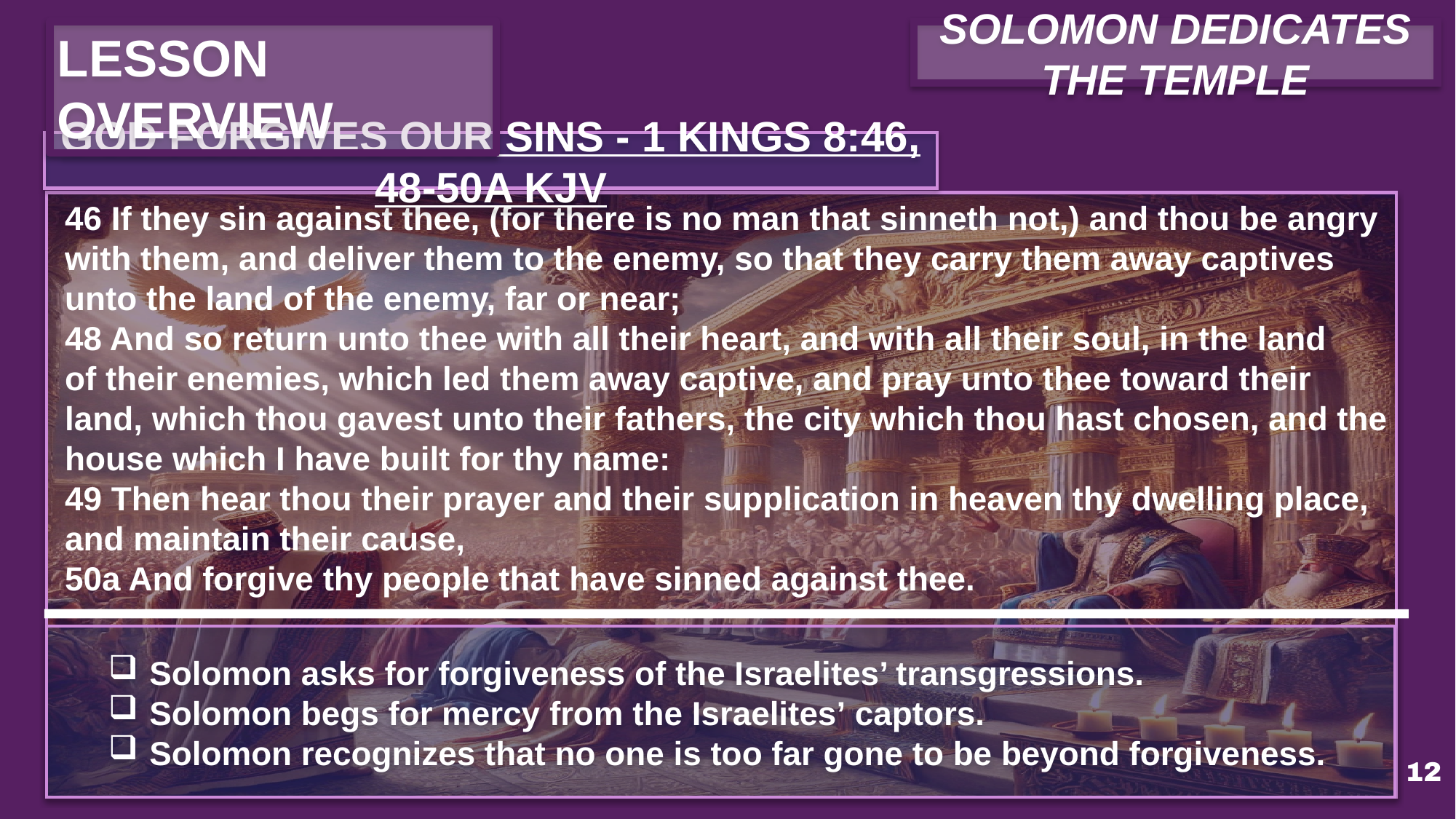

LESSON OVERVIEW
Solomon Dedicates the Temple
God Forgives Our Sins - 1 Kings 8:46, 48-50a KJV
46 If they sin against thee, (for there is no man that sinneth not,) and thou be angry with them, and deliver them to the enemy, so that they carry them away captives unto the land of the enemy, far or near;
48 And so return unto thee with all their heart, and with all their soul, in the land of their enemies, which led them away captive, and pray unto thee toward their land, which thou gavest unto their fathers, the city which thou hast chosen, and the house which I have built for thy name:
49 Then hear thou their prayer and their supplication in heaven thy dwelling place, and maintain their cause,
50a And forgive thy people that have sinned against thee.

Solomon asks for forgiveness of the Israelites’ transgressions.
Solomon begs for mercy from the Israelites’ captors.
Solomon recognizes that no one is too far gone to be beyond forgiveness.
12